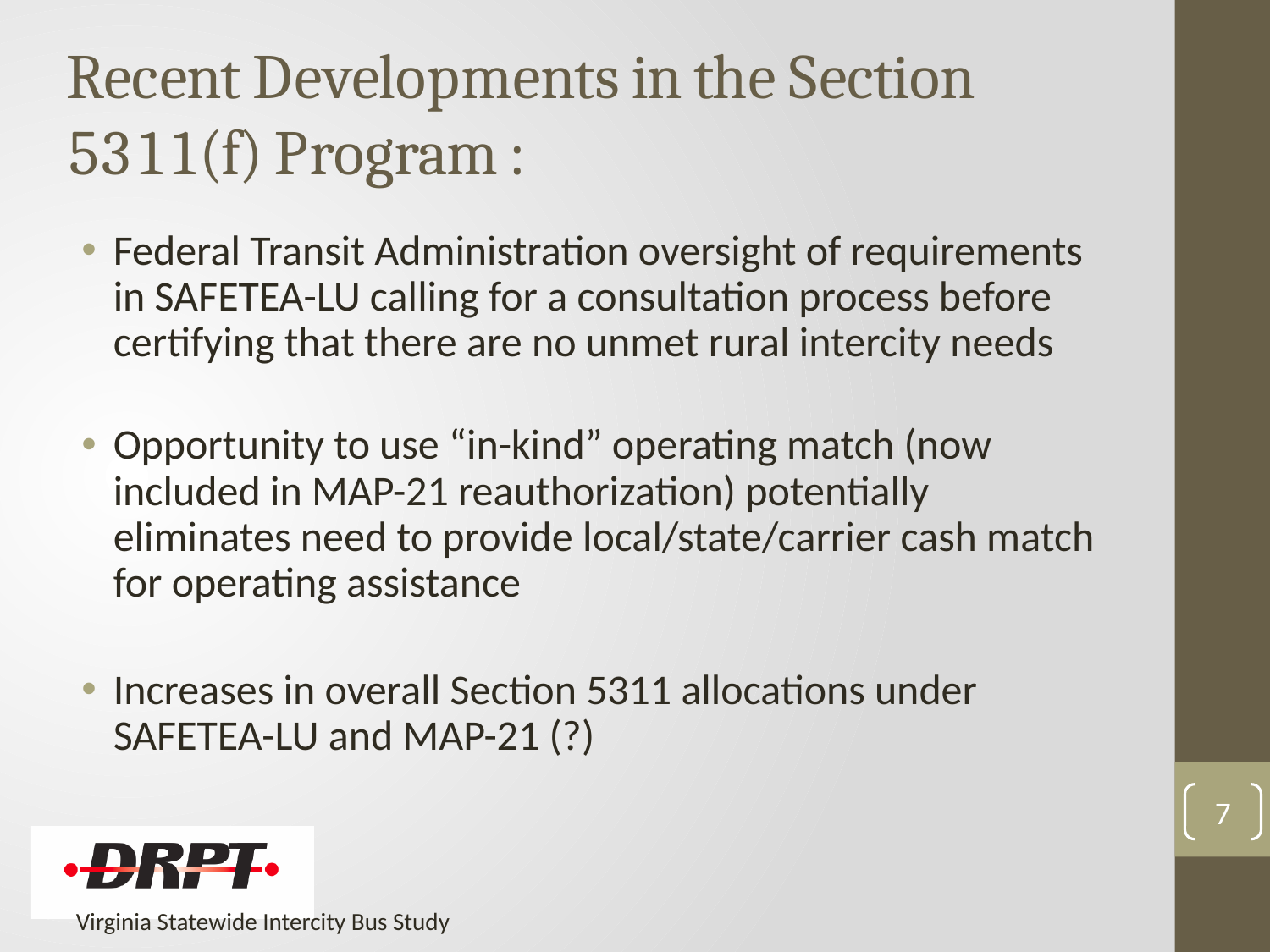

# Recent Developments in the Section 5311(f) Program :
Federal Transit Administration oversight of requirements in SAFETEA-LU calling for a consultation process before certifying that there are no unmet rural intercity needs

Opportunity to use “in-kind” operating match (now included in MAP-21 reauthorization) potentially eliminates need to provide local/state/carrier cash match for operating assistance

Increases in overall Section 5311 allocations under SAFETEA-LU and MAP-21 (?)

7